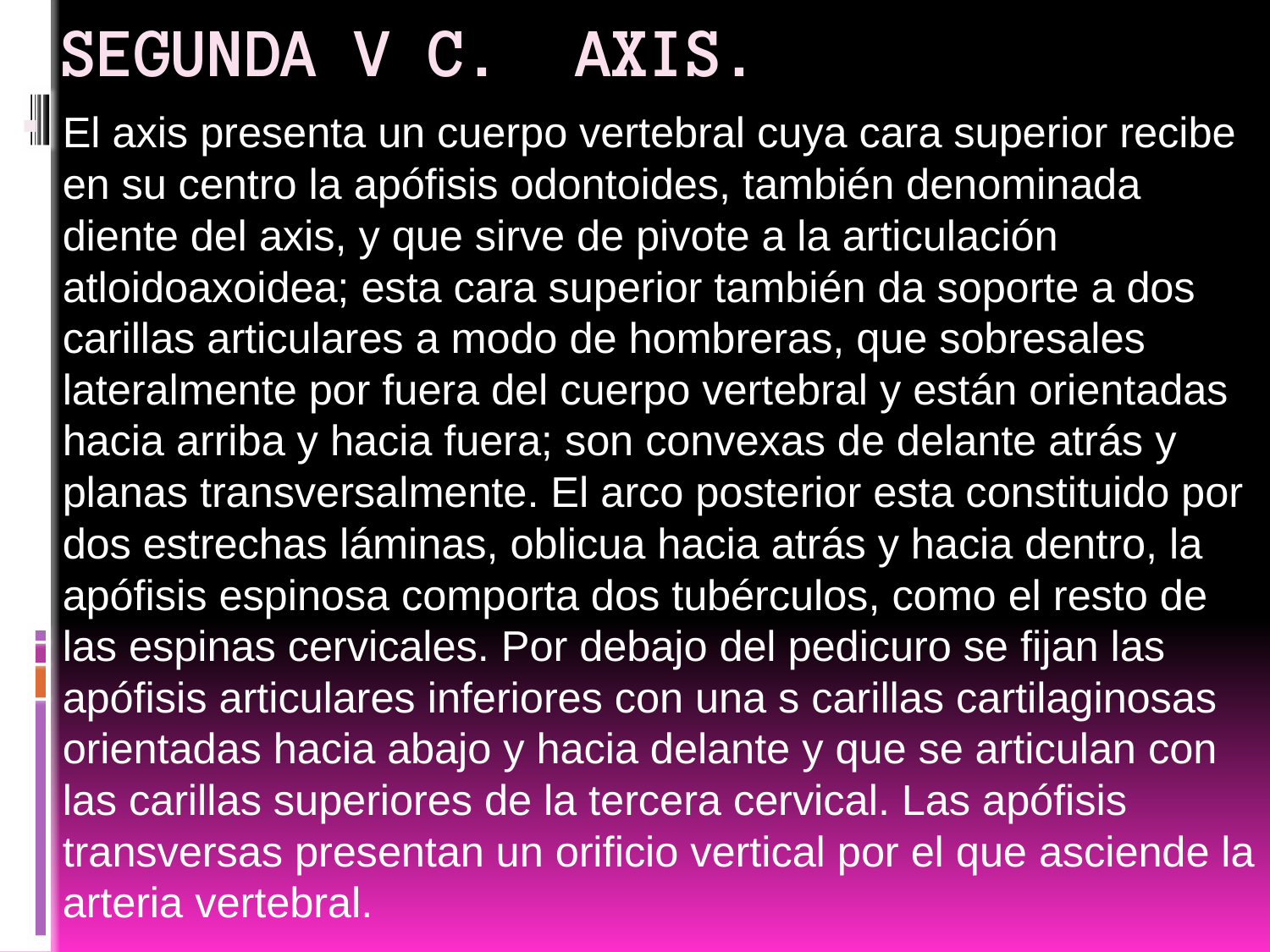

# SEGUNDA V C.  AXIS.
El axis presenta un cuerpo vertebral cuya cara superior recibe en su centro la apófisis odontoides, también denominada diente del axis, y que sirve de pivote a la articulación atloidoaxoidea; esta cara superior también da soporte a dos carillas articulares a modo de hombreras, que sobresales lateralmente por fuera del cuerpo vertebral y están orientadas hacia arriba y hacia fuera; son convexas de delante atrás y planas transversalmente. El arco posterior esta constituido por dos estrechas láminas, oblicua hacia atrás y hacia dentro, la apófisis espinosa comporta dos tubérculos, como el resto de las espinas cervicales. Por debajo del pedicuro se fijan las apófisis articulares inferiores con una s carillas cartilaginosas orientadas hacia abajo y hacia delante y que se articulan con las carillas superiores de la tercera cervical. Las apófisis transversas presentan un orificio vertical por el que asciende la arteria vertebral.